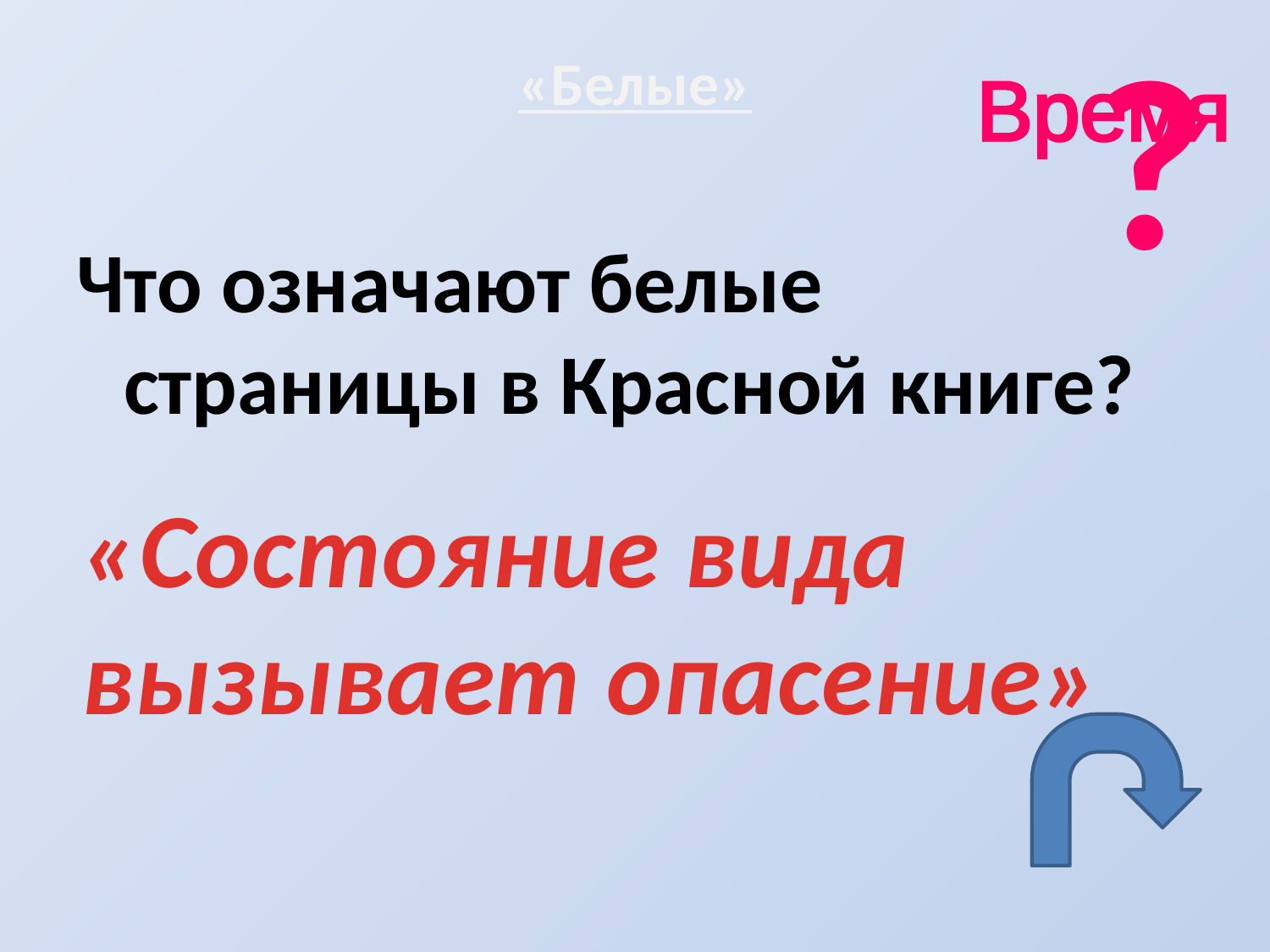

?
# «Белые»
Время
Что означают белые страницы в Красной книге?

«Состояние вида
вызывает опасение»